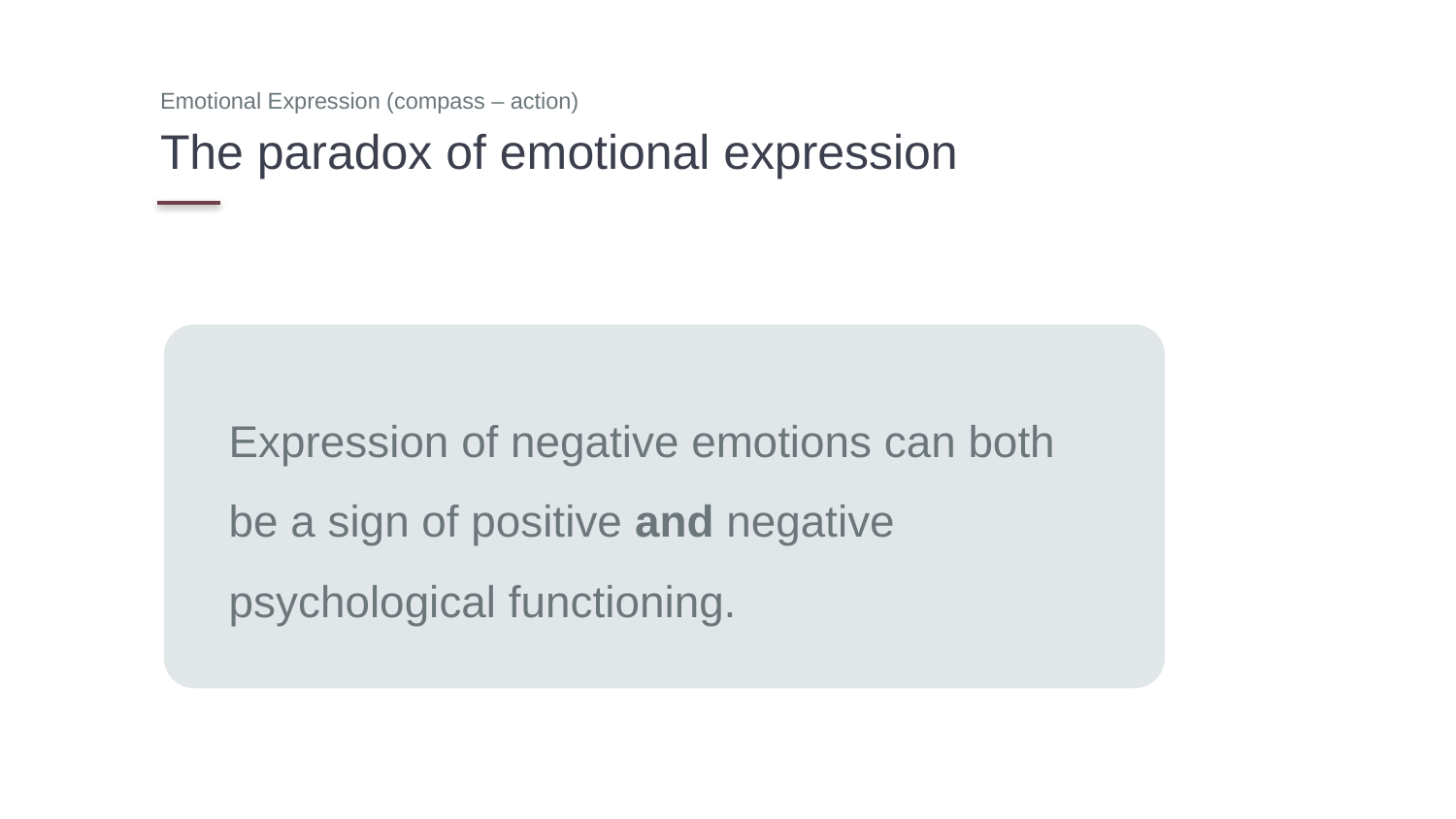

Emotional Expression (compass – action)
# The paradox of emotional expression
Expression of negative emotions can both be a sign of positive and negative psychological functioning.